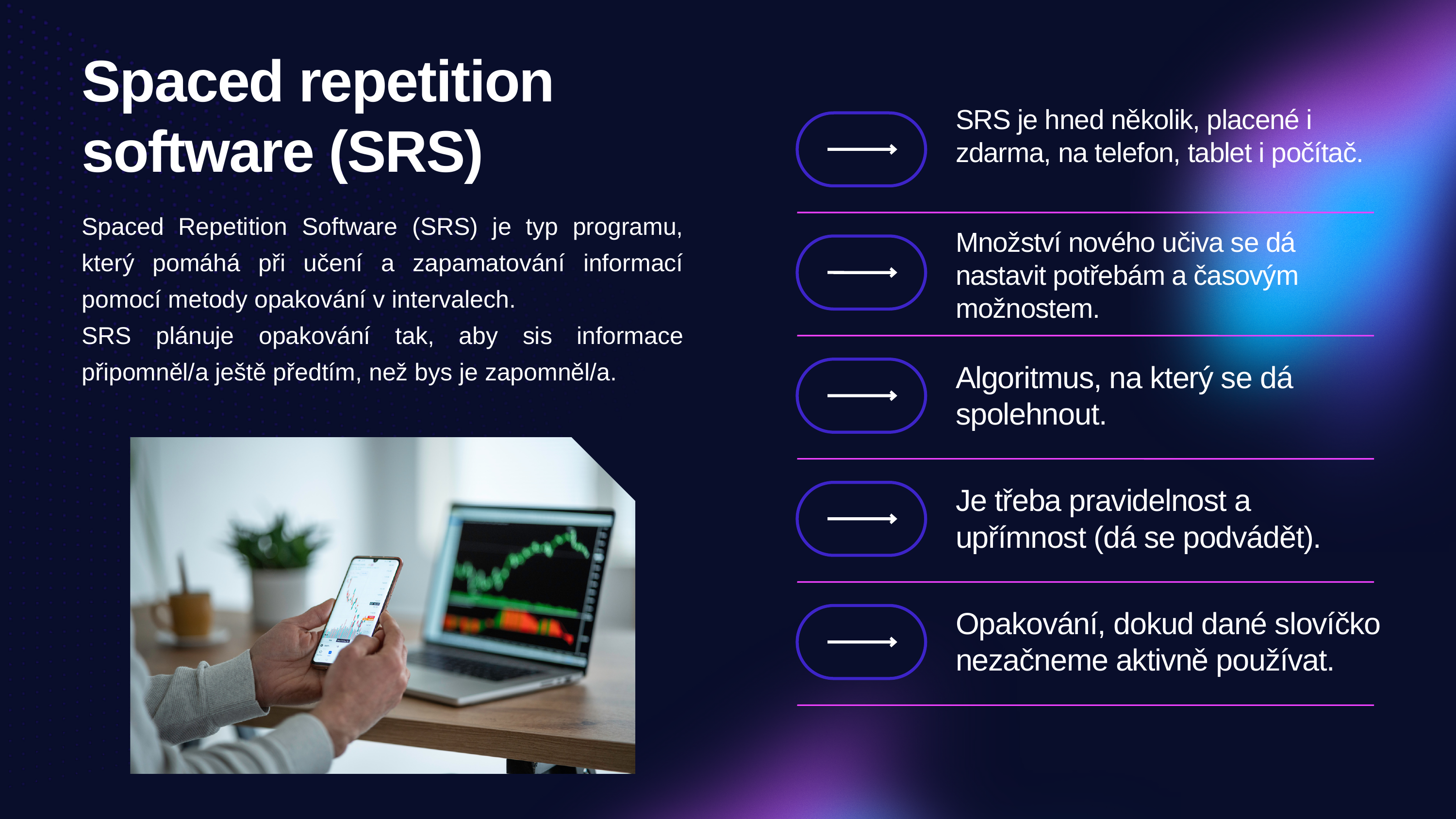

Spaced repetition software (SRS)
SRS je hned několik, placené i zdarma, na telefon, tablet i počítač.

Spaced Repetition Software (SRS) je typ programu, který pomáhá při učení a zapamatování informací pomocí metody opakování v intervalech.
SRS plánuje opakování tak, aby sis informace připomněl/a ještě předtím, než bys je zapomněl/a.

Množství nového učiva se dá nastavit potřebám a časovým možnostem.

Algoritmus, na který se dá spolehnout.

Je třeba pravidelnost a upřímnost (dá se podvádět).

Opakování, dokud dané slovíčko nezačneme aktivně používat.